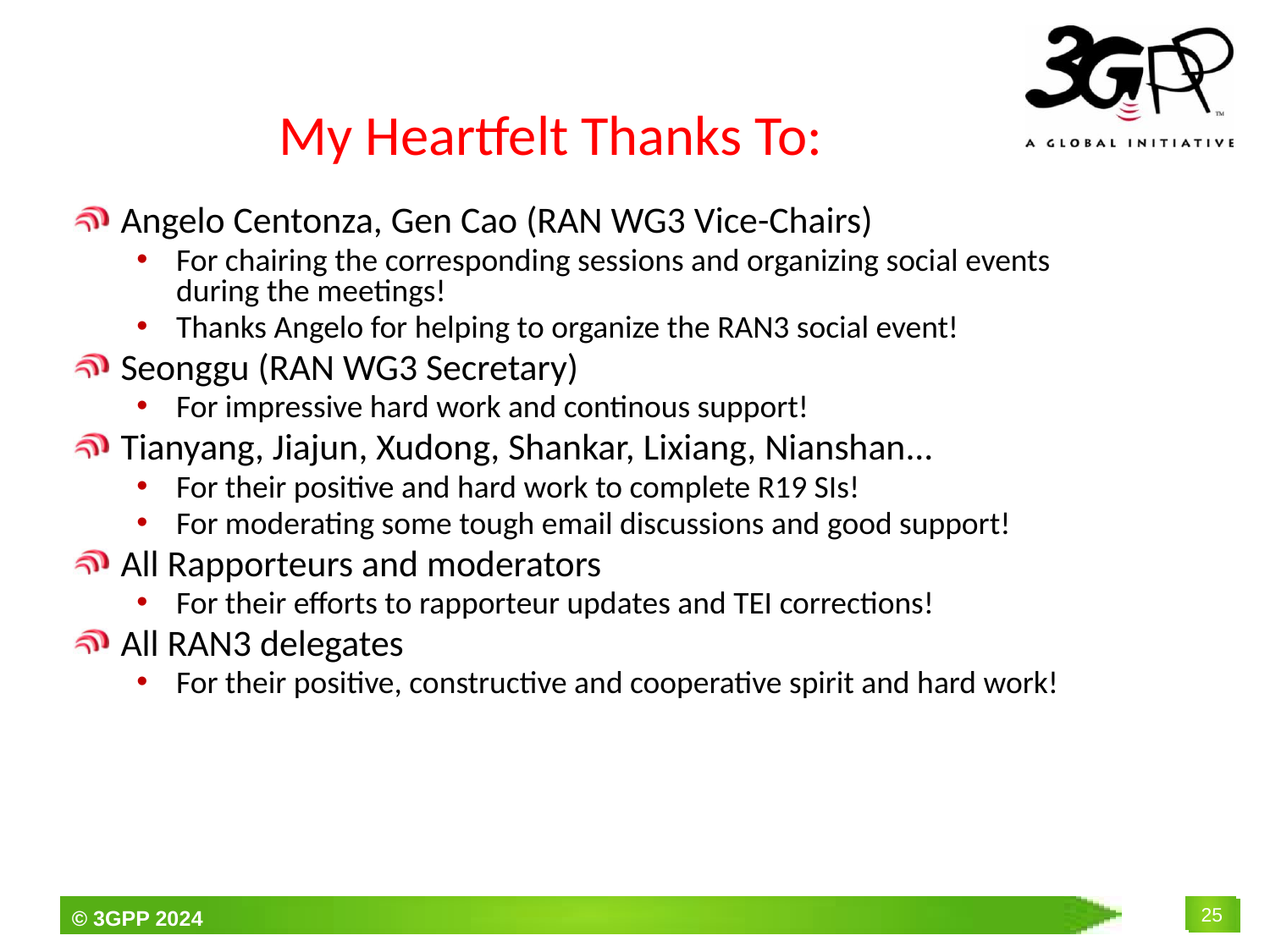

# My Heartfelt Thanks To:
Angelo Centonza, Gen Cao (RAN WG3 Vice-Chairs)
For chairing the corresponding sessions and organizing social events during the meetings!
Thanks Angelo for helping to organize the RAN3 social event!
Seonggu (RAN WG3 Secretary)
For impressive hard work and continous support!
Tianyang, Jiajun, Xudong, Shankar, Lixiang, Nianshan...
For their positive and hard work to complete R19 SIs!
For moderating some tough email discussions and good support!
All Rapporteurs and moderators
For their efforts to rapporteur updates and TEI corrections!
All RAN3 delegates
For their positive, constructive and cooperative spirit and hard work!